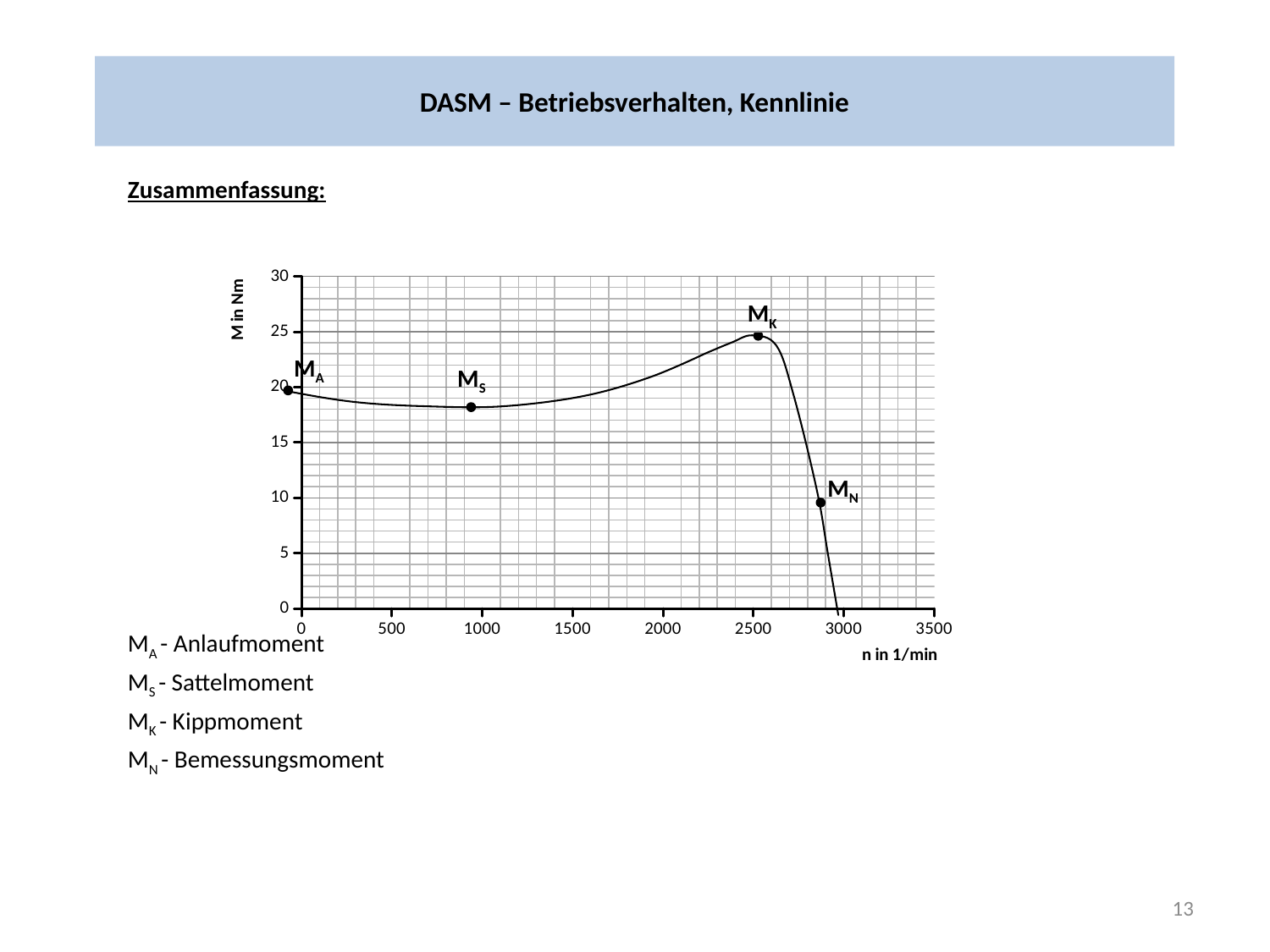

# DASM – Betriebsverhalten, Kennlinie
Zusammenfassung:

MA - Anlaufmoment
MS - Sattelmoment
MK - Kippmoment
MN - Bemessungsmoment

### Chart

| Category | u1(t) | u1(t) |
|---|---|---|
MK

MA
MS

MN

13